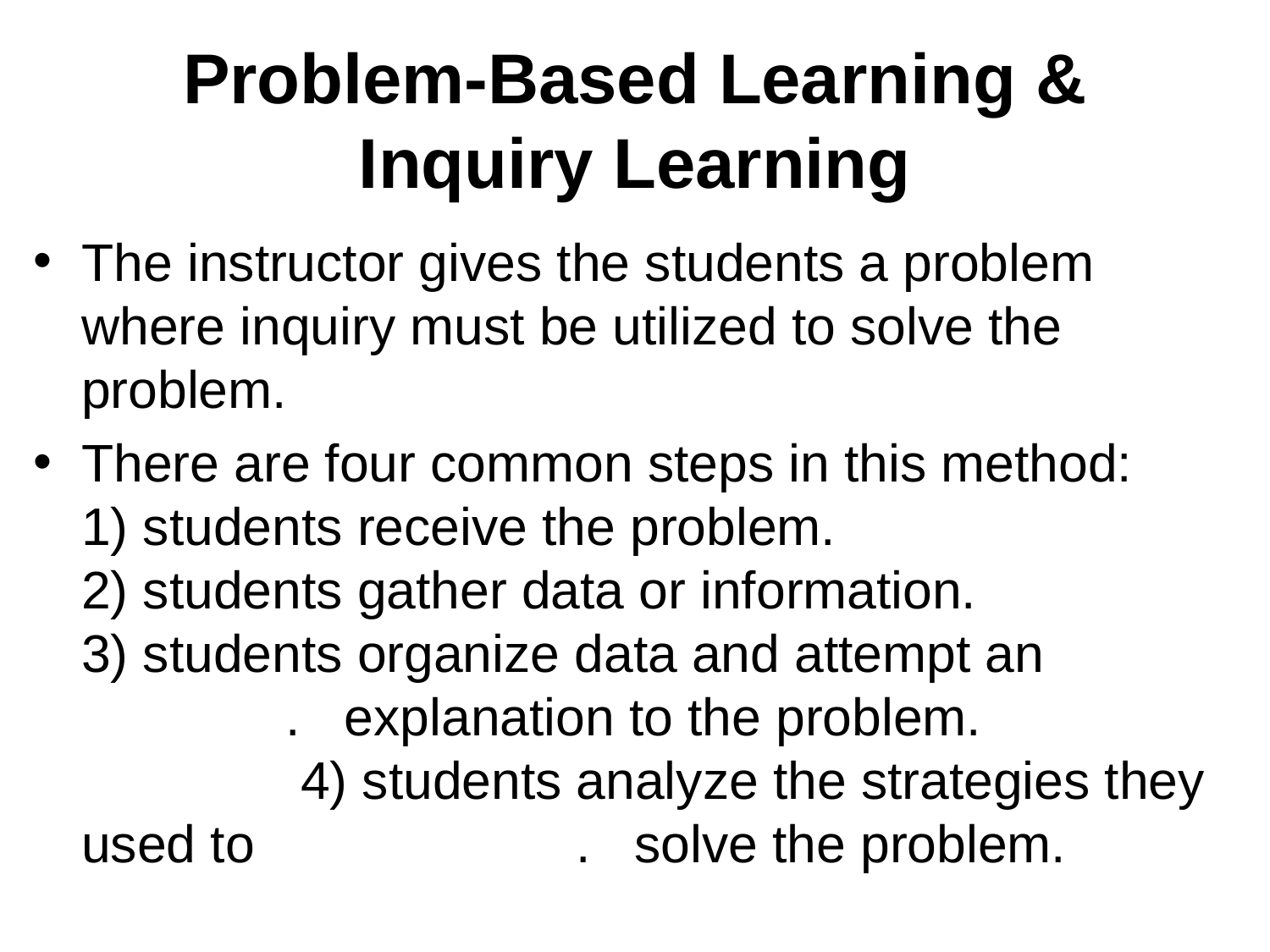

# Problem-Based Learning & Inquiry Learning
The instructor gives the students a problem where inquiry must be utilized to solve the problem.
There are four common steps in this method: 1) students receive the problem.                  2) students gather data or information. 3) students organize data and attempt an                            .   explanation to the problem.                                 4) students analyze the strategies they used to                      .   solve the problem.